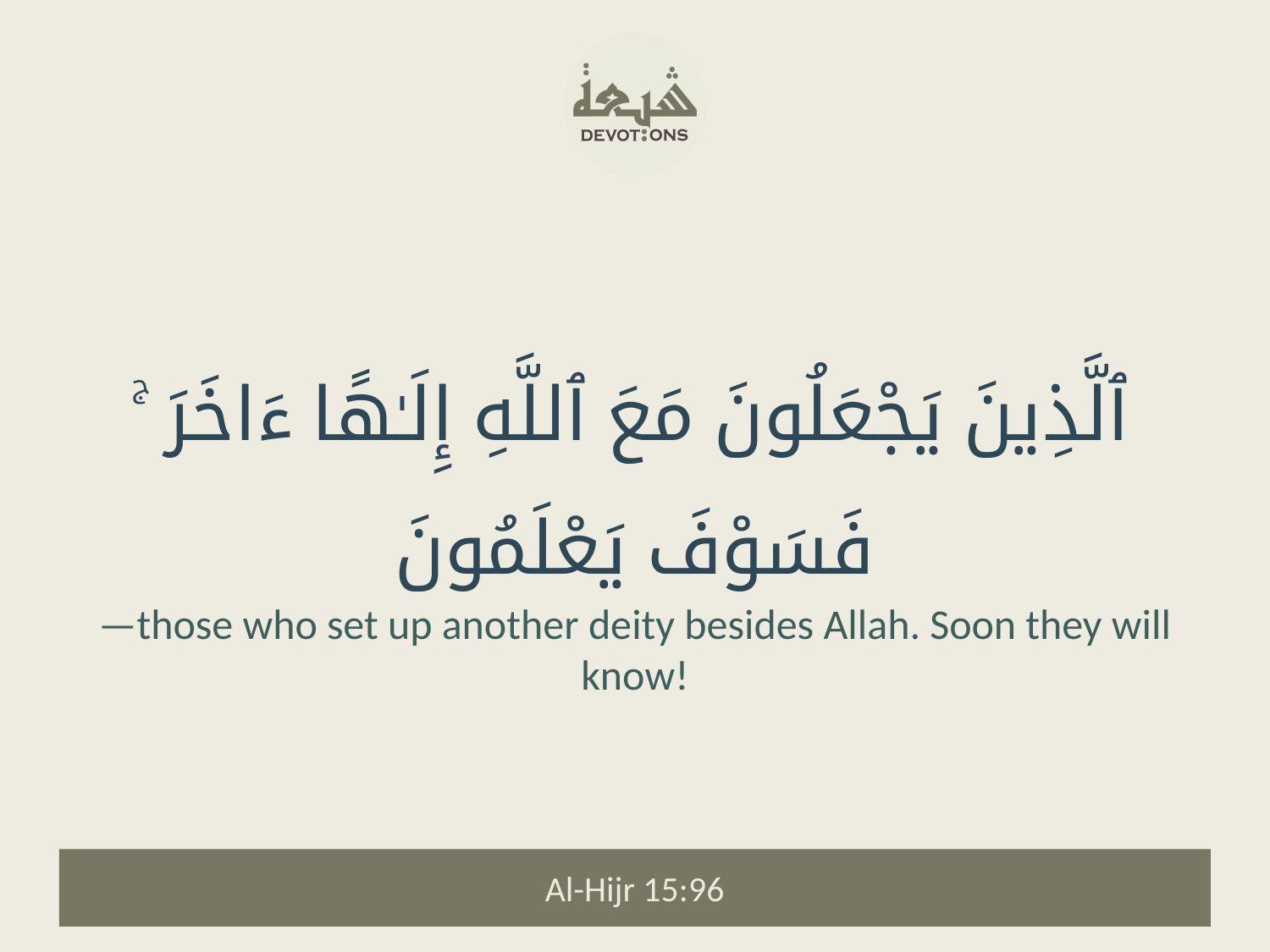

ٱلَّذِينَ يَجْعَلُونَ مَعَ ٱللَّهِ إِلَـٰهًا ءَاخَرَ ۚ فَسَوْفَ يَعْلَمُونَ
—those who set up another deity besides Allah. Soon they will know!
Al-Hijr 15:96